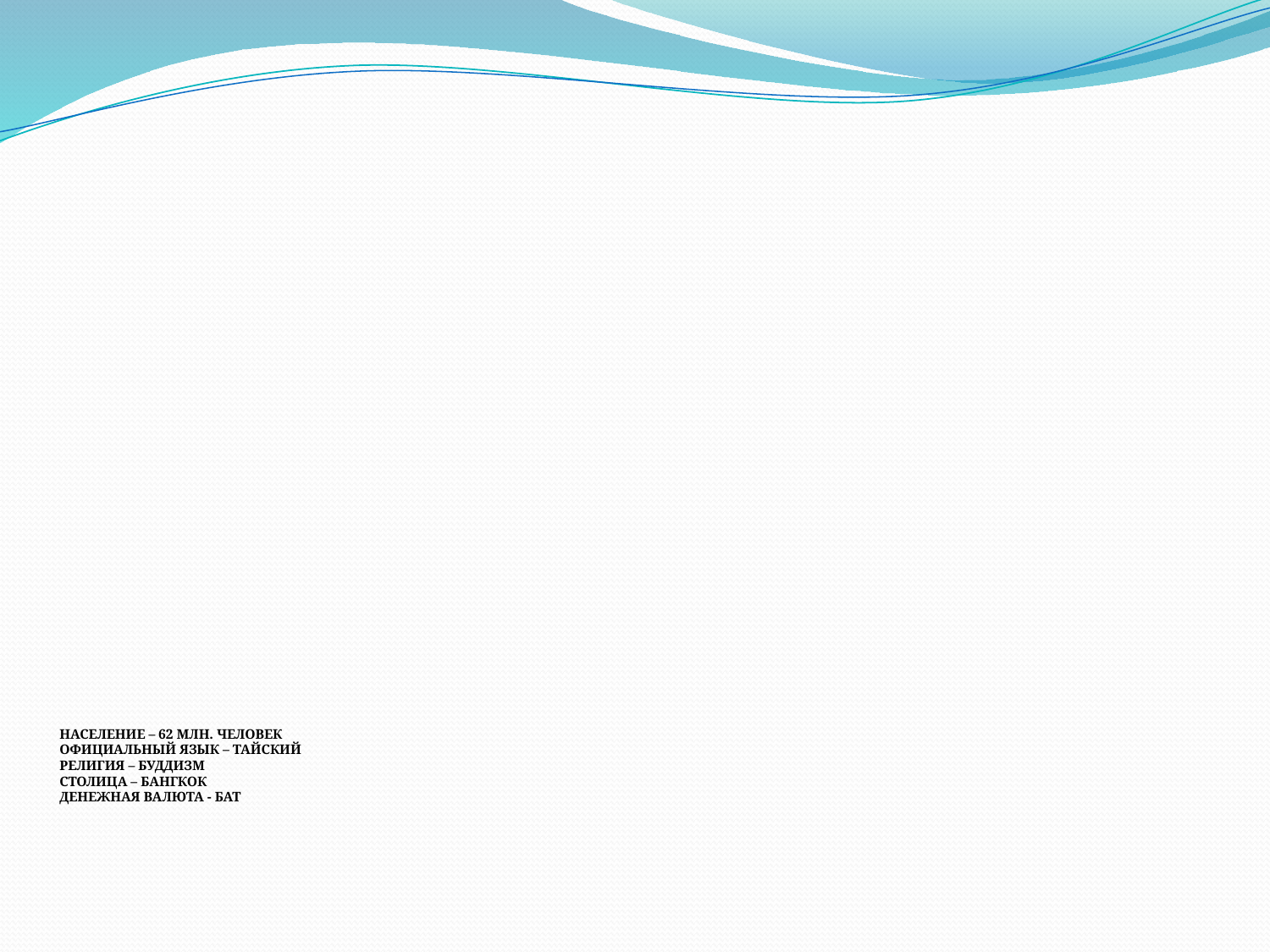

# НАСЕЛЕНИЕ – 62 МЛН. ЧЕЛОВЕК ОФИЦИАЛЬНЫЙ ЯЗЫК – ТАЙСКИЙ РЕЛИГИЯ – БУДДИЗМ СТОЛИЦА – БАНГКОК ДЕНЕЖНАЯ ВАЛЮТА - БАТ